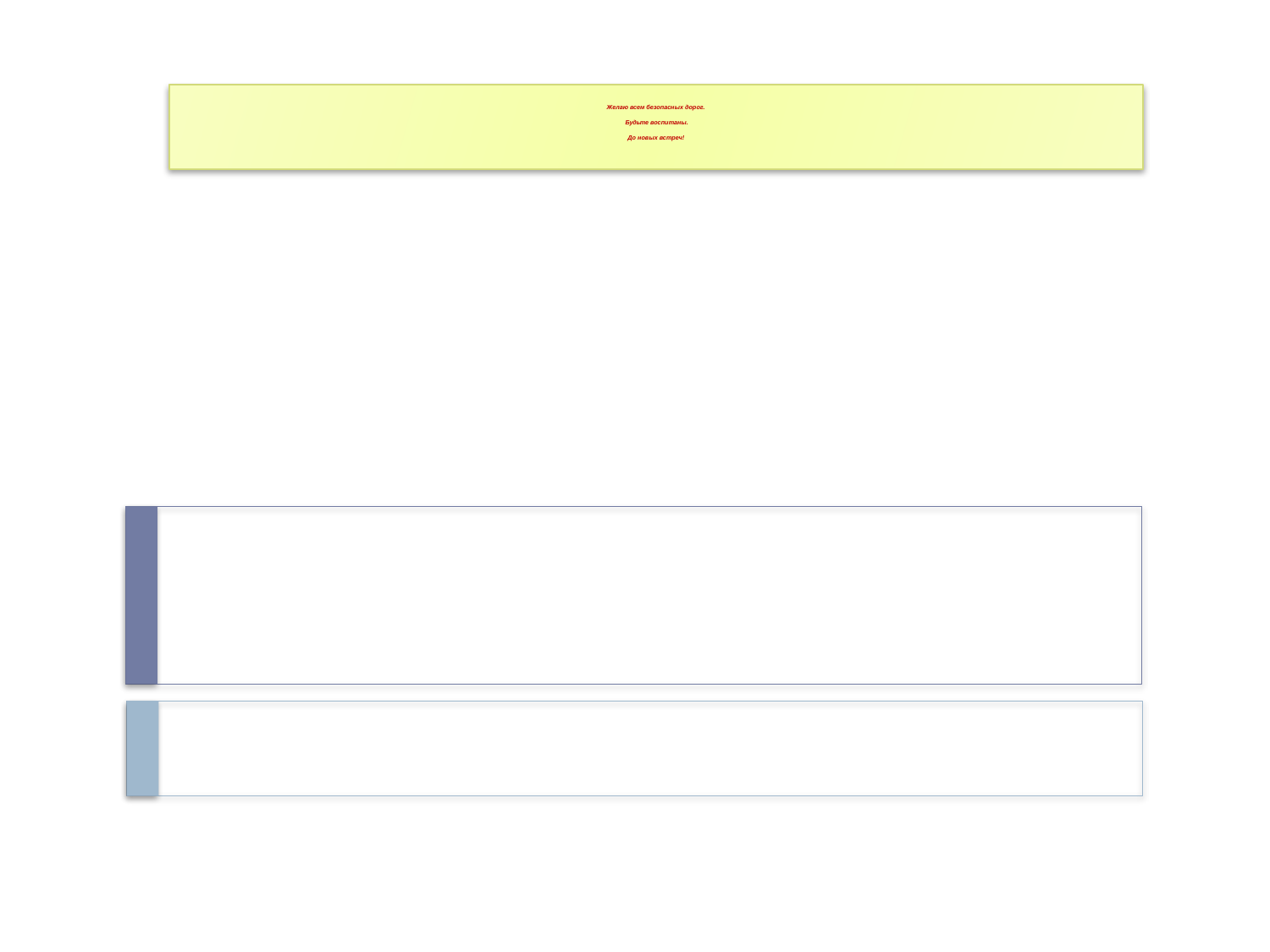

Желаю всем безопасных дорог.

 Будьте воспитаны.

До новых встреч!